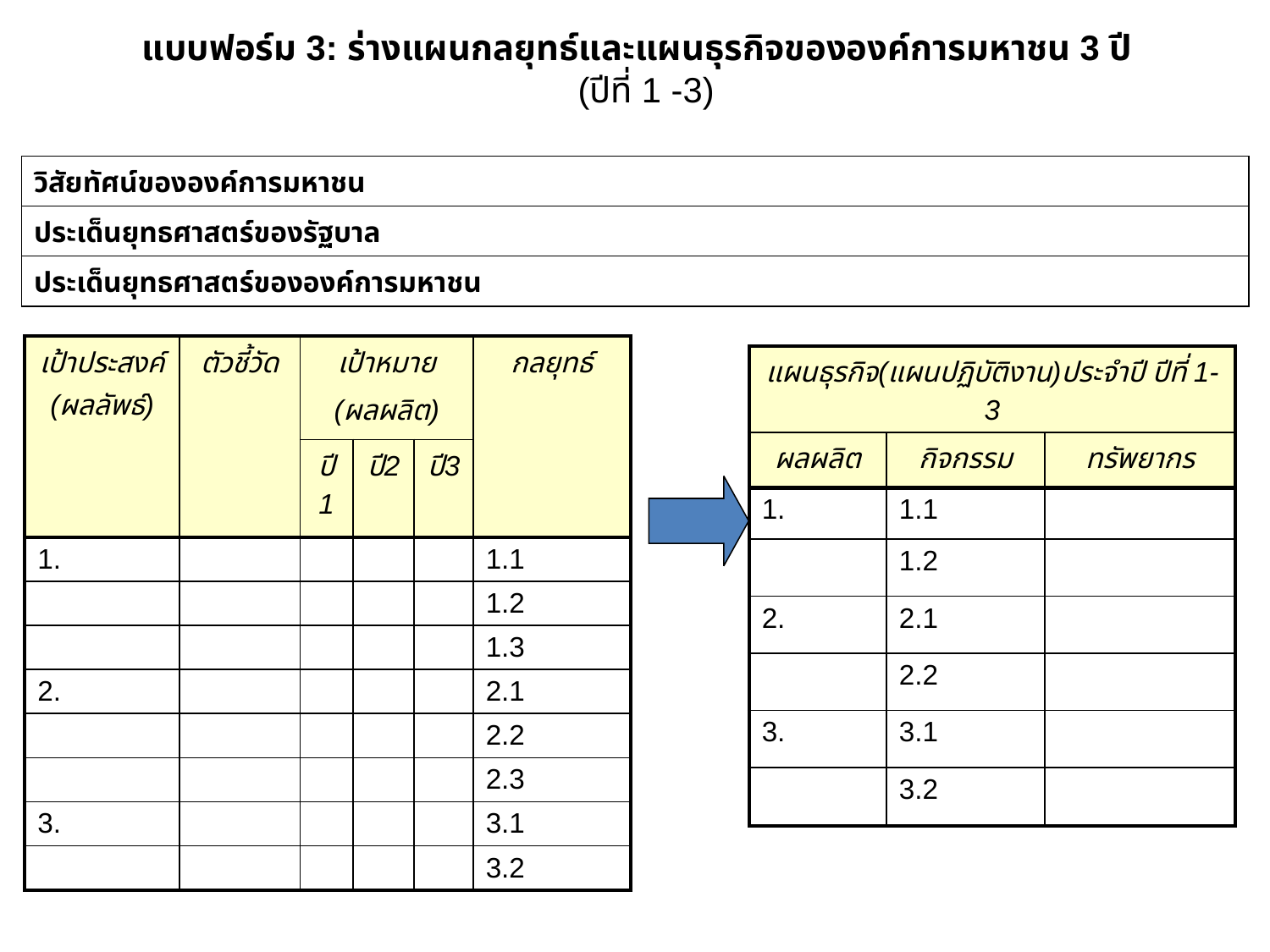

# แบบฟอร์ม 3: ร่างแผนกลยุทธ์และแผนธุรกิจขององค์การมหาชน 3 ปี (ปีที่ 1 -3)
วิสัยทัศน์ขององค์การมหาชน
ประเด็นยุทธศาสตร์ของรัฐบาล
ประเด็นยุทธศาสตร์ขององค์การมหาชน
| เป้าประสงค์ (ผลลัพธ์) | ตัวชี้วัด | เป้าหมาย (ผลผลิต) |  |  | กลยุทธ์ |
| --- | --- | --- | --- | --- | --- |
|  |  | ปี1 | ปี2 | ปี3 |  |
| 1. |  |  |  |  | 1.1 |
|  |  |  |  |  | 1.2 |
|  |  |  |  |  | 1.3 |
| 2. |  |  |  |  | 2.1 |
|  |  |  |  |  | 2.2 |
|  |  |  |  |  | 2.3 |
| 3. |  |  |  |  | 3.1 |
|  |  |  |  |  | 3.2 |
| แผนธุรกิจ(แผนปฏิบัติงาน)ประจำปี ปีที่ 1-3 |  |  |
| --- | --- | --- |
| ผลผลิต | กิจกรรม | ทรัพยากร |
| 1. | 1.1 |  |
|  | 1.2 |  |
| 2. | 2.1 |  |
|  | 2.2 |  |
| 3. | 3.1 |  |
|  | 3.2 |  |